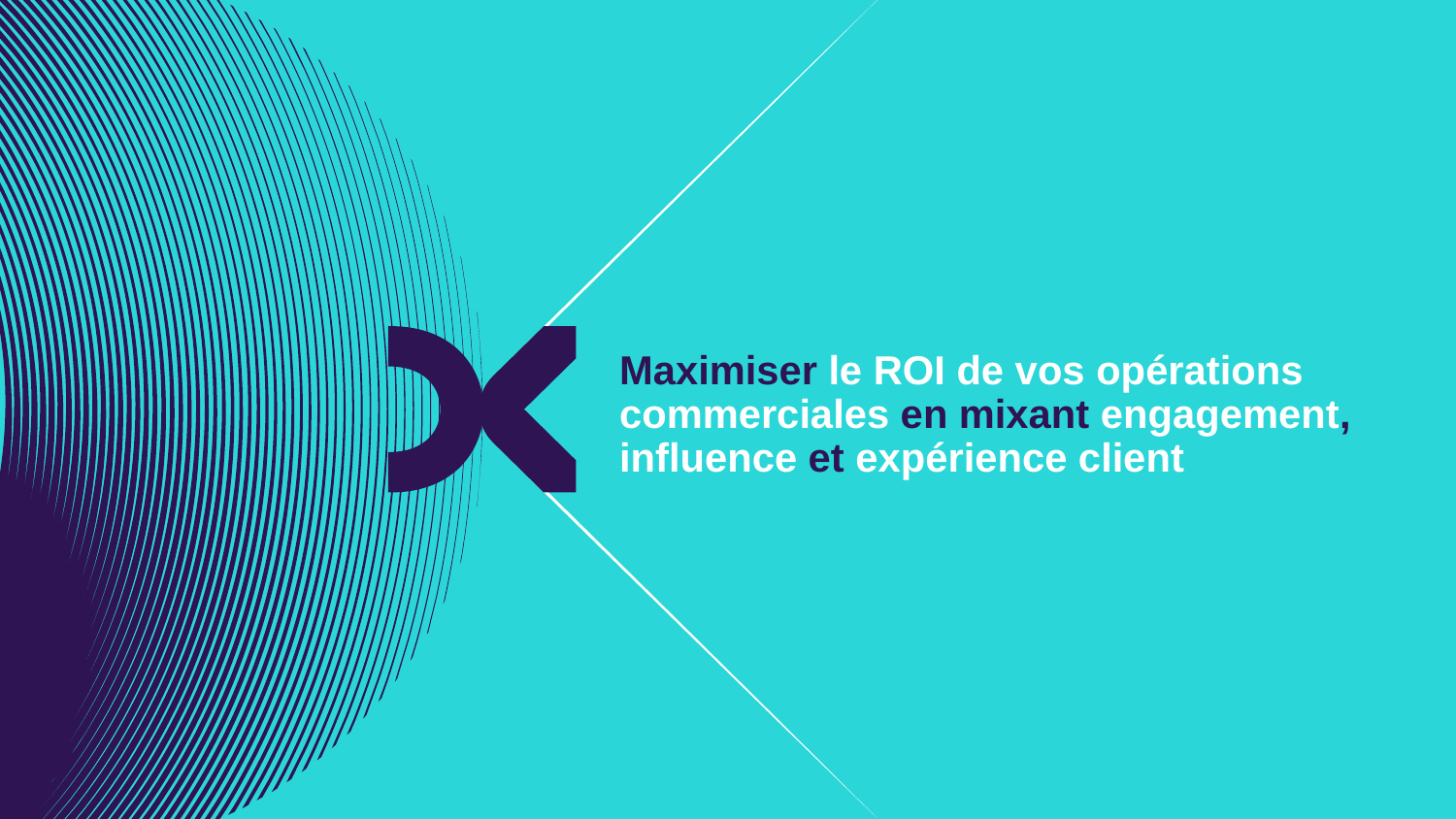

Maximiser le ROI de vos opérations commerciales en mixant engagement, influence et expérience client